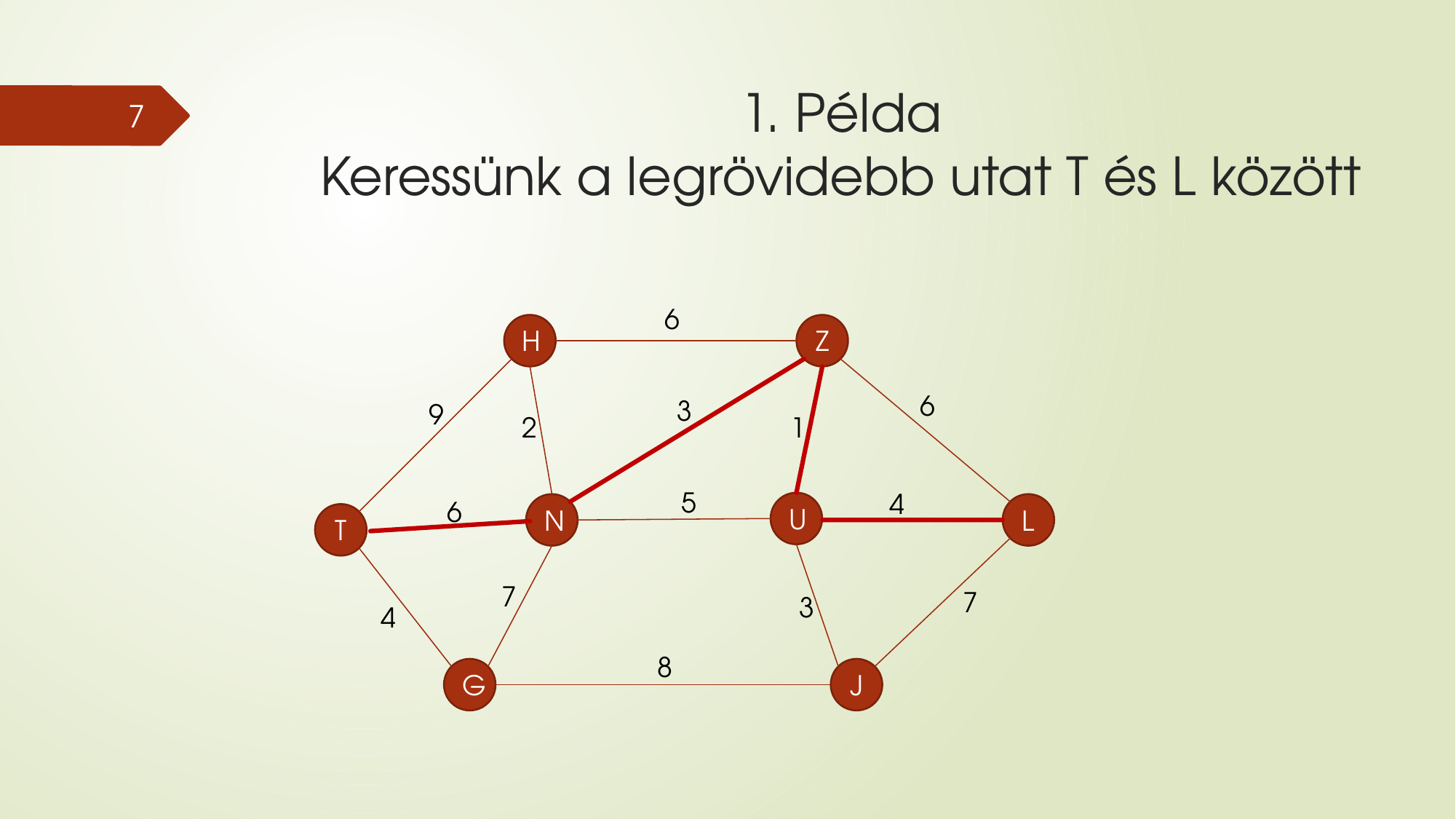

# 1. Példa Keressünk a legrövidebb utat T és L között
7

6
H
Z
6
3
9
1
2
5
4
6
U
N
L
T
7
7
3
4

8
G
J